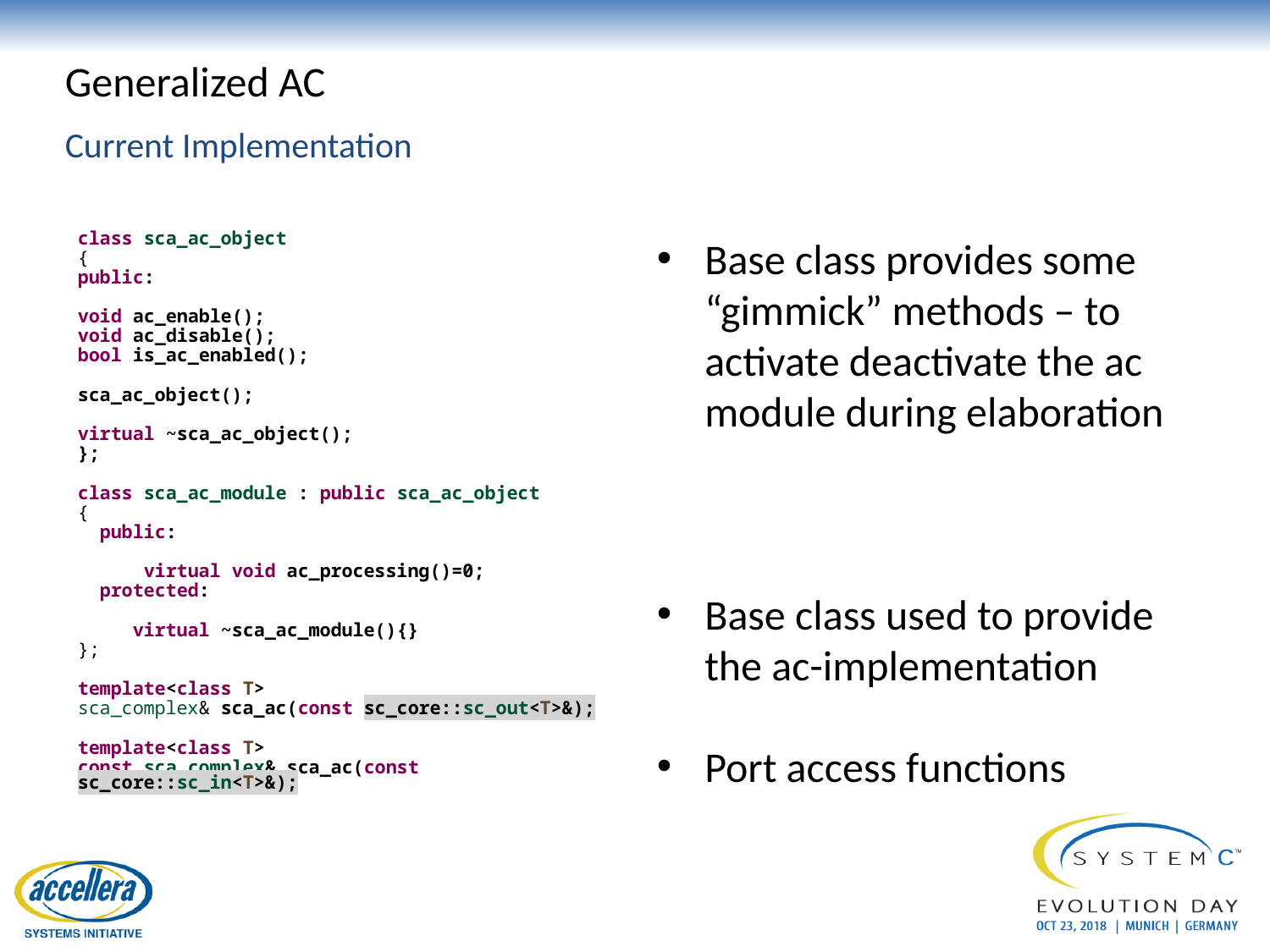

# Generalized AC
Current Implementation
class sca_ac_object
{
public:

void ac_enable();
void ac_disable();
bool is_ac_enabled();

sca_ac_object();

virtual ~sca_ac_object();
};

class sca_ac_module : public sca_ac_object
{
  public:

      virtual void ac_processing()=0;
  protected:

     virtual ~sca_ac_module(){}
};

template<class T>
sca_complex& sca_ac(const sc_core::sc_out<T>&);

template<class T>
const sca_complex& sca_ac(const sc_core::sc_in<T>&);
Base class provides some “gimmick” methods – to activate deactivate the ac module during elaboration

Base class used to provide the ac-implementation
Port access functions